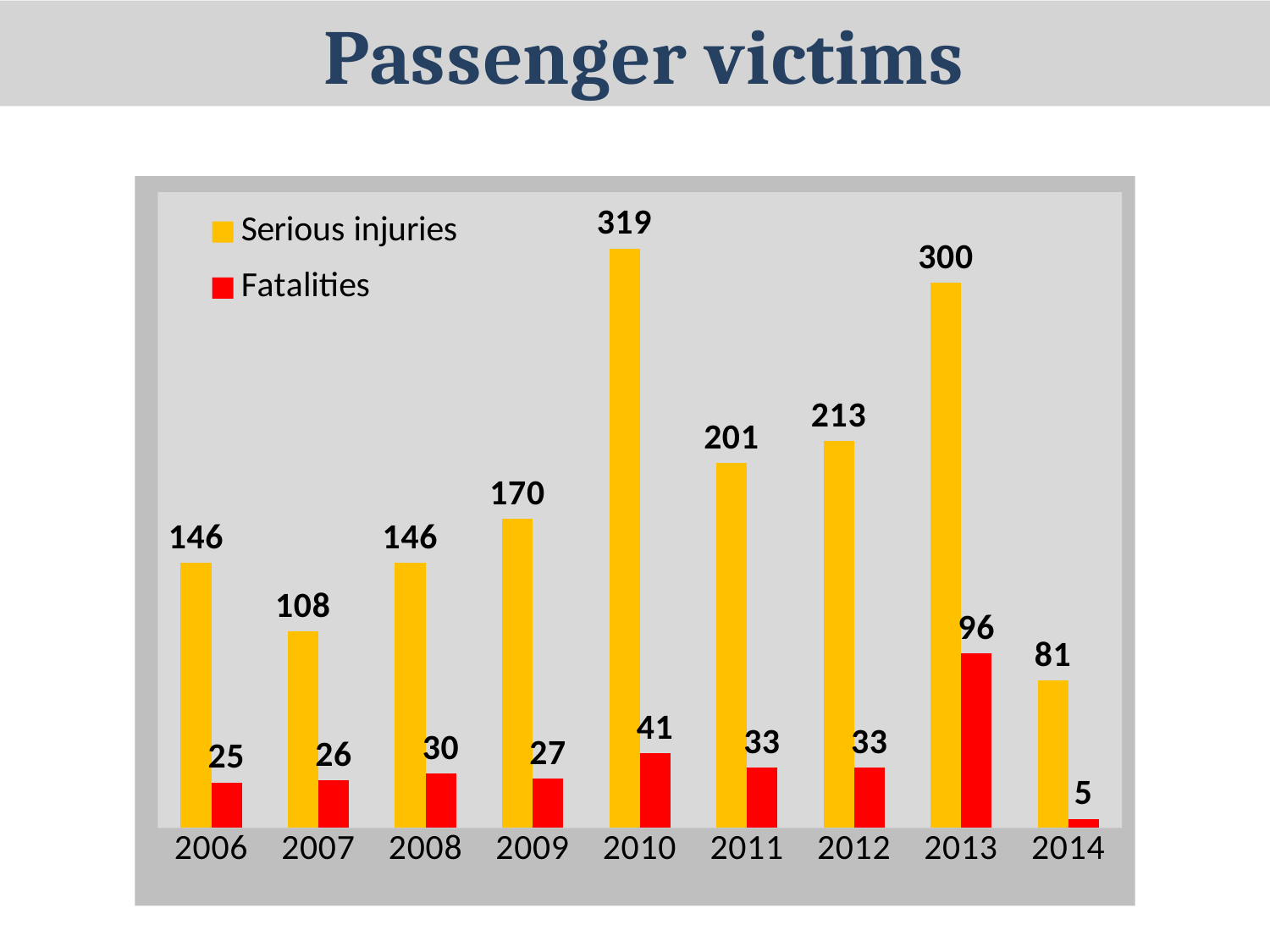

Passenger victims

### Chart

| Category | Serious injuries | Fatalities |
|---|---|---|
| 2006 | 146.0 | 25.0 |
| 2007 | 108.0 | 26.0 |
| 2008 | 146.0 | 30.0 |
| 2009 | 170.0 | 27.0 |
| 2010 | 319.0 | 41.0 |
| 2011 | 201.0 | 33.0 |
| 2012 | 213.0 | 33.0 |
| 2013 | 300.0 | 96.0 |
| 2014 | 81.0 | 5.0 |